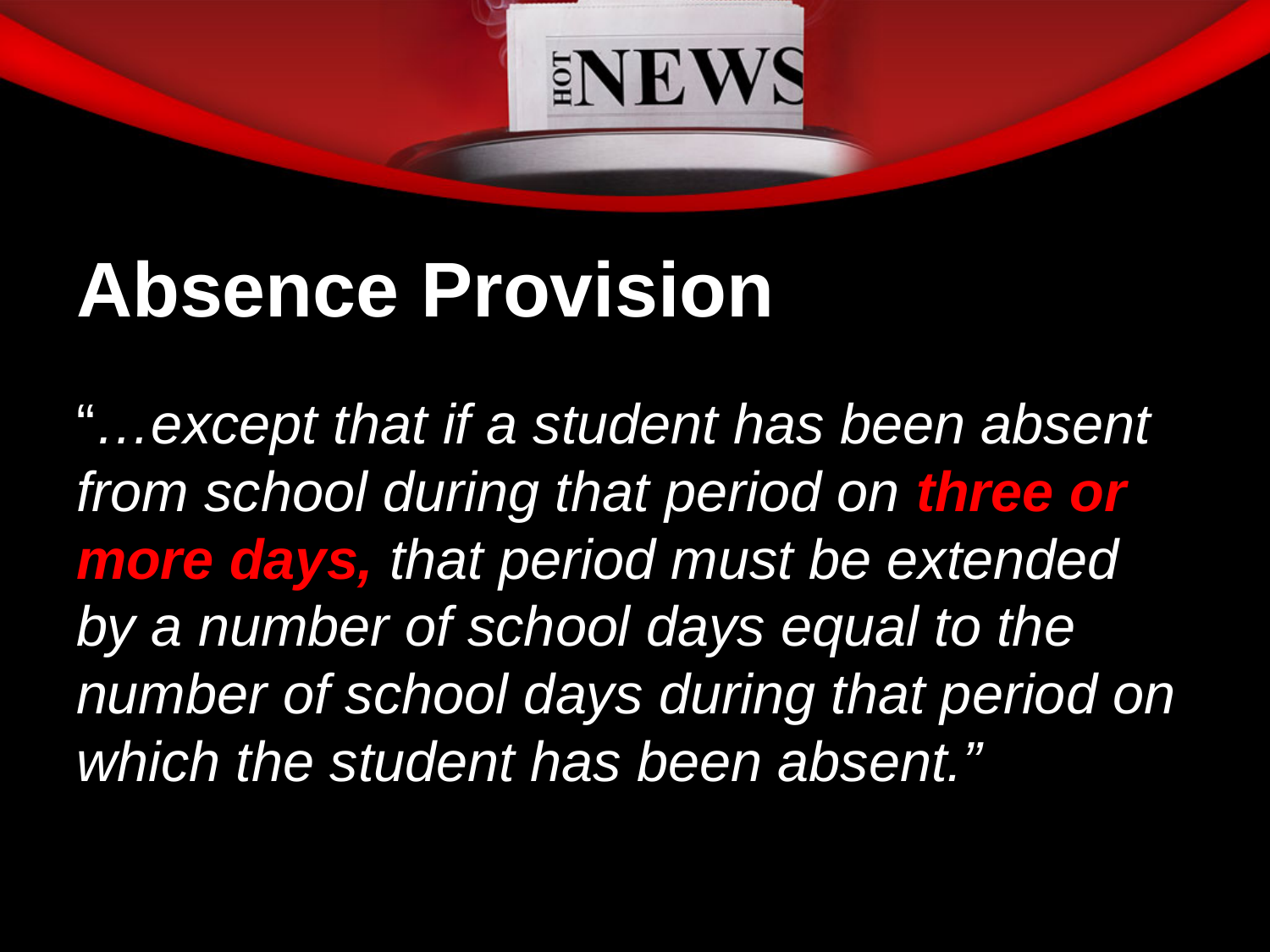

# Absence Provision
“…except that if a student has been absent from school during that period on three or more days, that period must be extended by a number of school days equal to the number of school days during that period on which the student has been absent.”